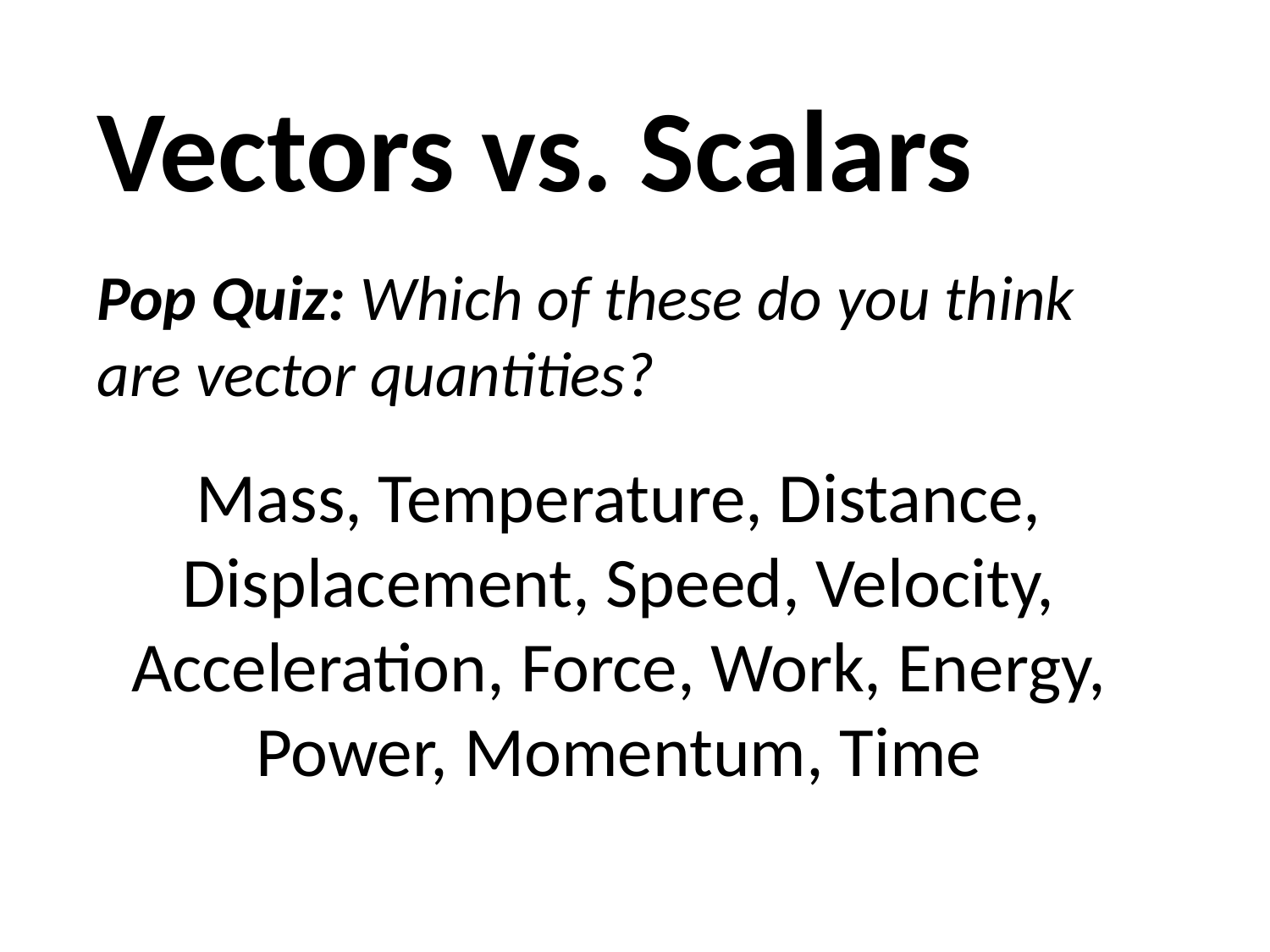

Vectors vs. Scalars
Pop Quiz: Which of these do you think are vector quantities?
Mass, Temperature, Distance, Displacement, Speed, Velocity, Acceleration, Force, Work, Energy, Power, Momentum, Time